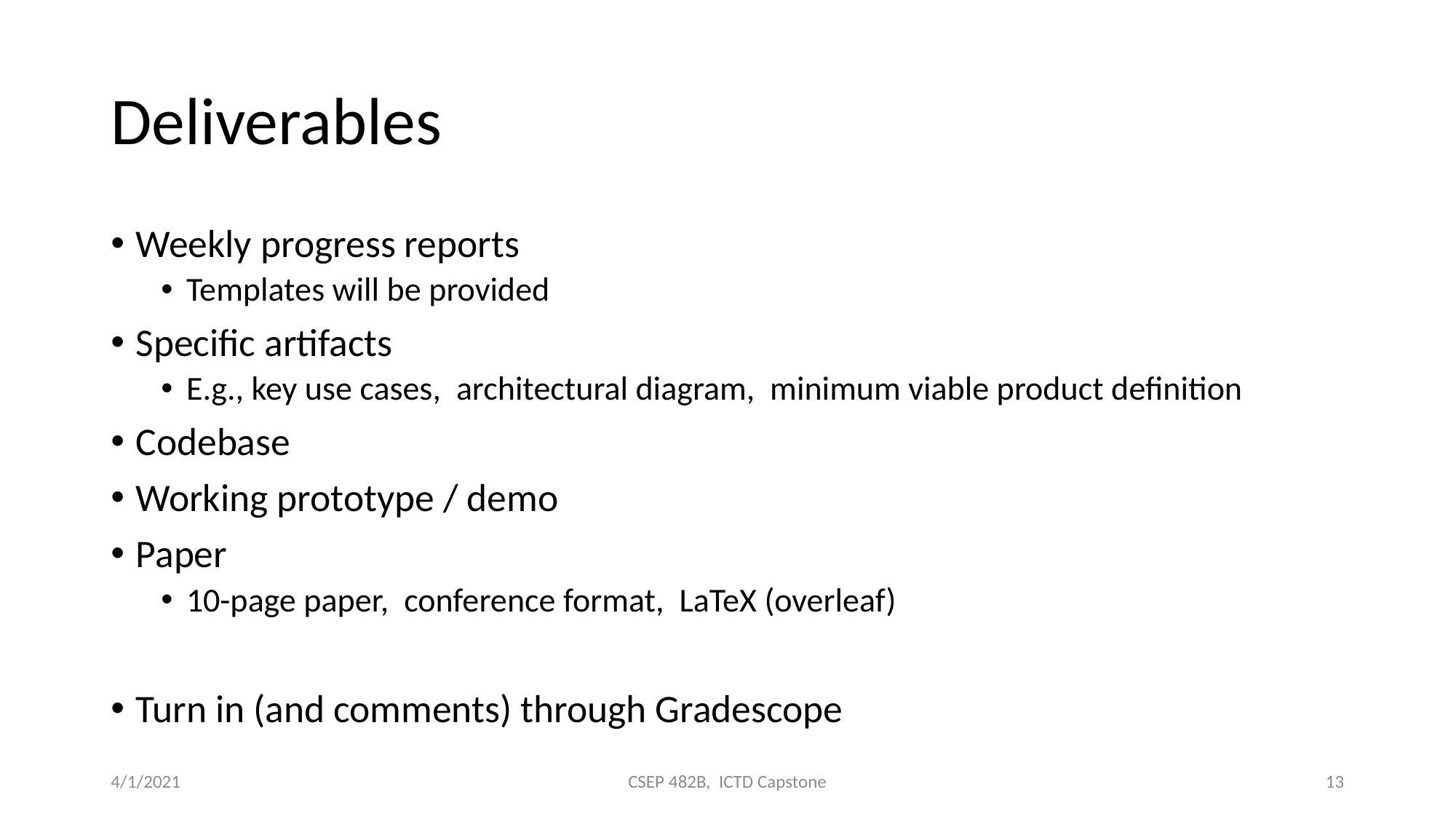

# Deliverables
Weekly progress reports
Templates will be provided
Specific artifacts
E.g., key use cases,  architectural diagram,  minimum viable product definition
Codebase
Working prototype / demo
Paper
10-page paper,  conference format,  LaTeX (overleaf)

Turn in (and comments) through Gradescope
4/1/2021
CSEP 482B,  ICTD Capstone
13